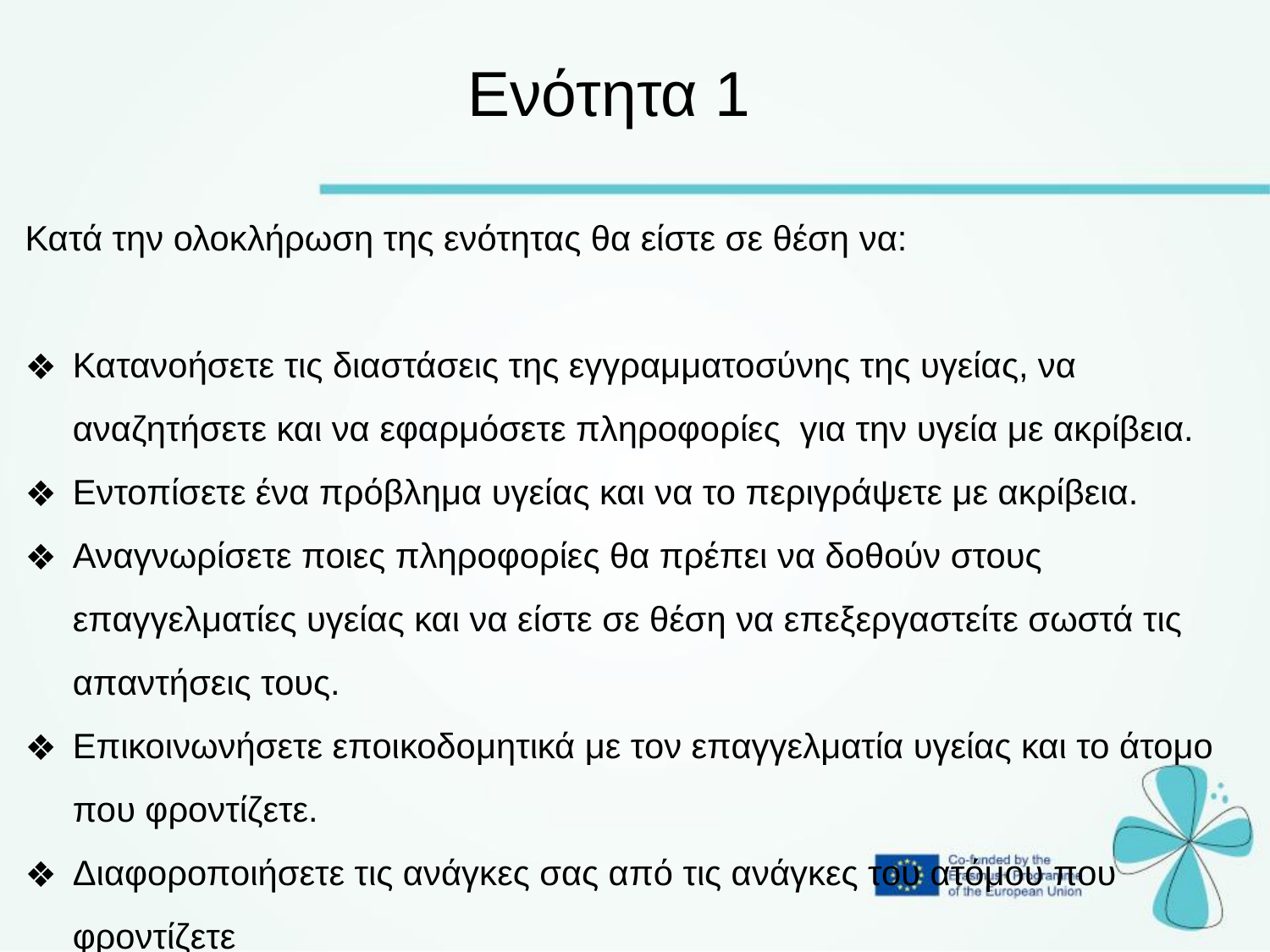

Ενότητα 1
Κατά την ολοκλήρωση της ενότητας θα είστε σε θέση να:

Κατανοήσετε τις διαστάσεις της εγγραμματοσύνης της υγείας, να αναζητήσετε και να εφαρμόσετε πληροφορίες  για την υγεία με ακρίβεια.
Εντοπίσετε ένα πρόβλημα υγείας και να το περιγράψετε με ακρίβεια.
Αναγνωρίσετε ποιες πληροφορίες θα πρέπει να δοθούν στους επαγγελματίες υγείας και να είστε σε θέση να επεξεργαστείτε σωστά τις απαντήσεις τους.
Επικοινωνήσετε εποικοδομητικά με τον επαγγελματία υγείας και το άτομο που φροντίζετε.
Διαφοροποιήσετε τις ανάγκες σας από τις ανάγκες του ατόμου που φροντίζετε
Αναγνωρίσετε και να διαχειρισθείτε μια κατάσταση έκτακτης ανάγκης